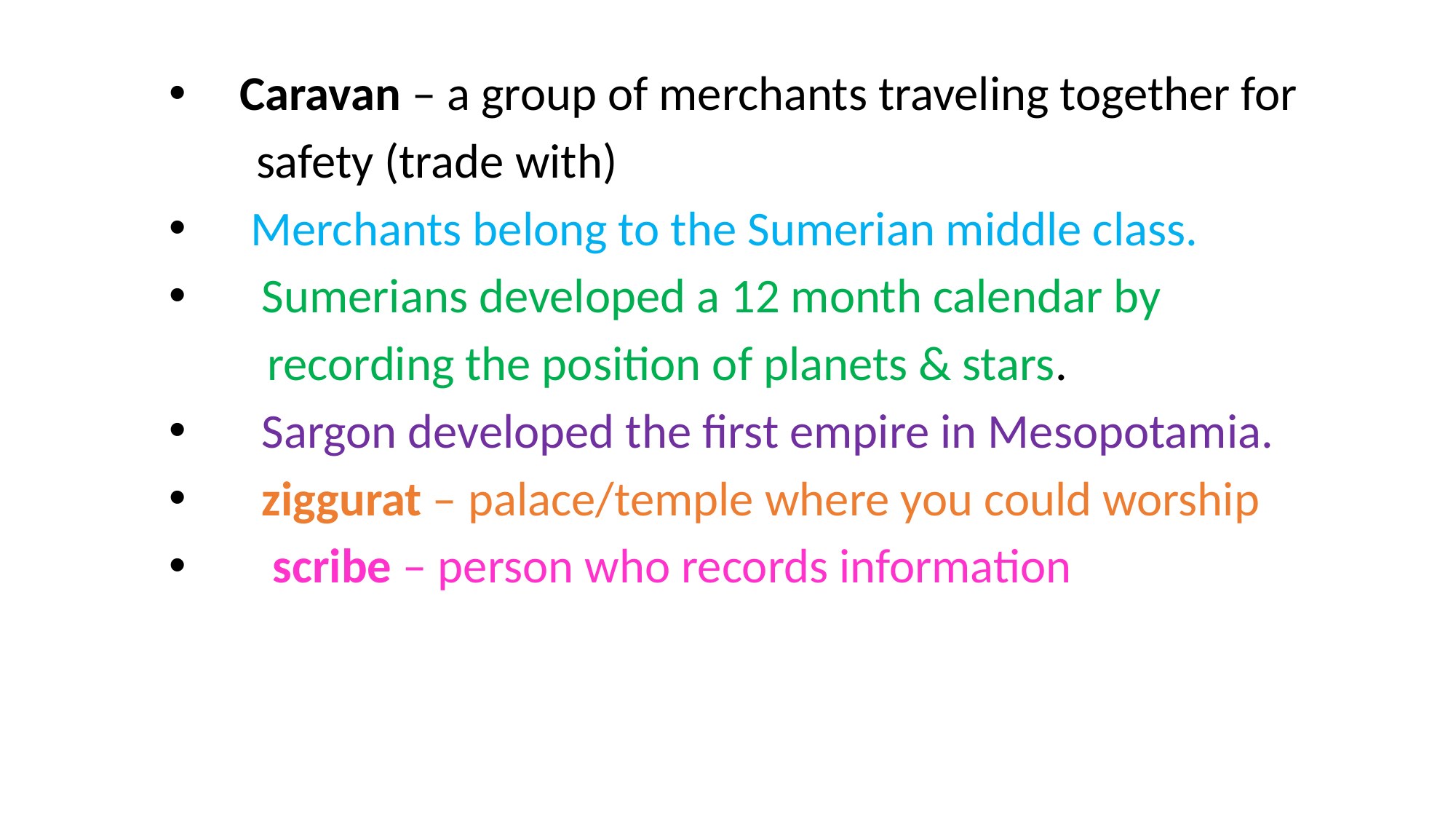

Caravan – a group of merchants traveling together for
        safety (trade with)
     Merchants belong to the Sumerian middle class.
      Sumerians developed a 12 month calendar by
         recording the position of planets & stars.
      Sargon developed the first empire in Mesopotamia.
      ziggurat – palace/temple where you could worship
       scribe – person who records information